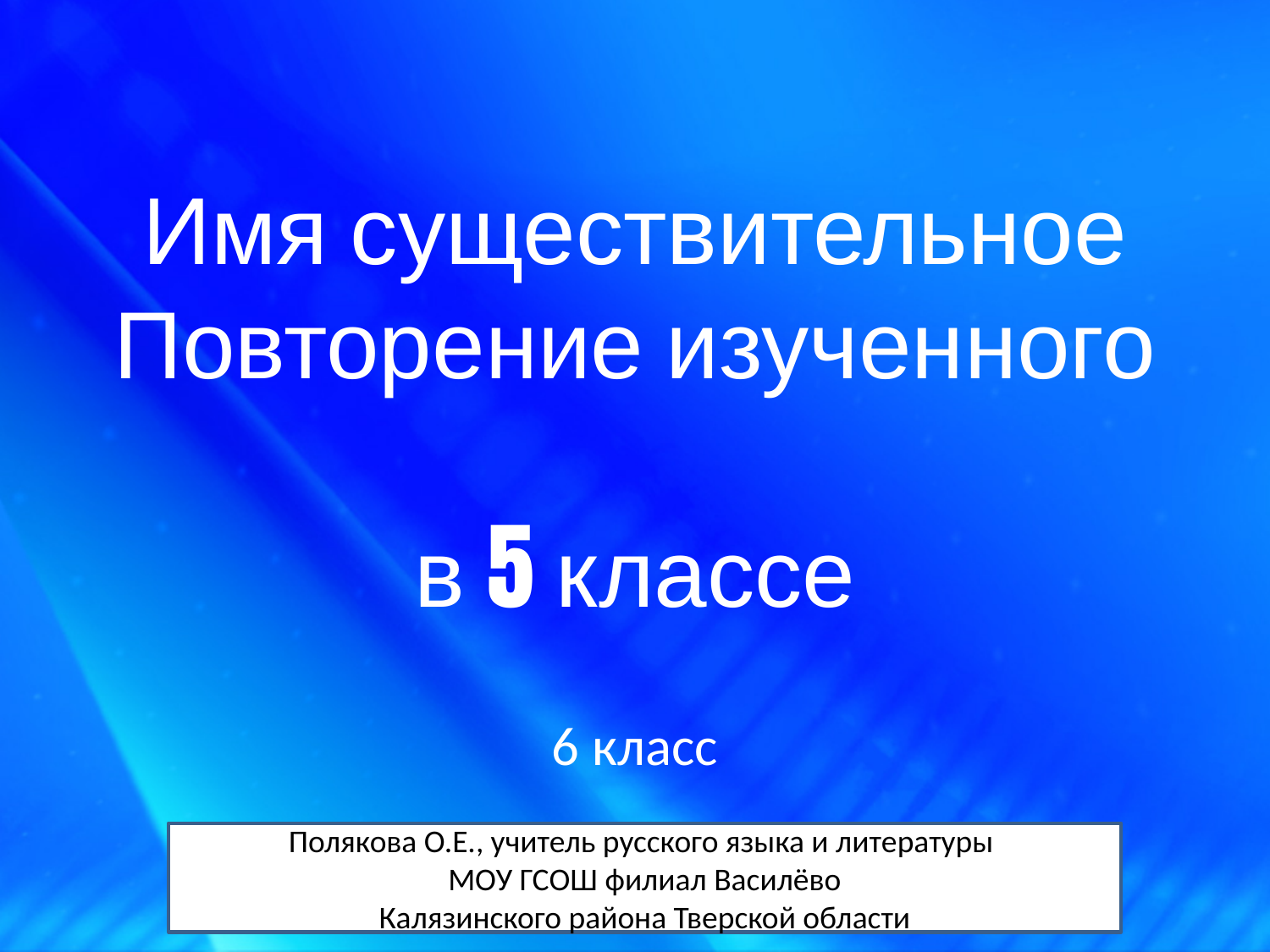

# Имя существительное Повторение изученного в 5 классе
6 класс
Полякова О.Е., учитель русского языка и литературы
МОУ ГСОШ филиал Василёво
 Калязинского района Тверской области